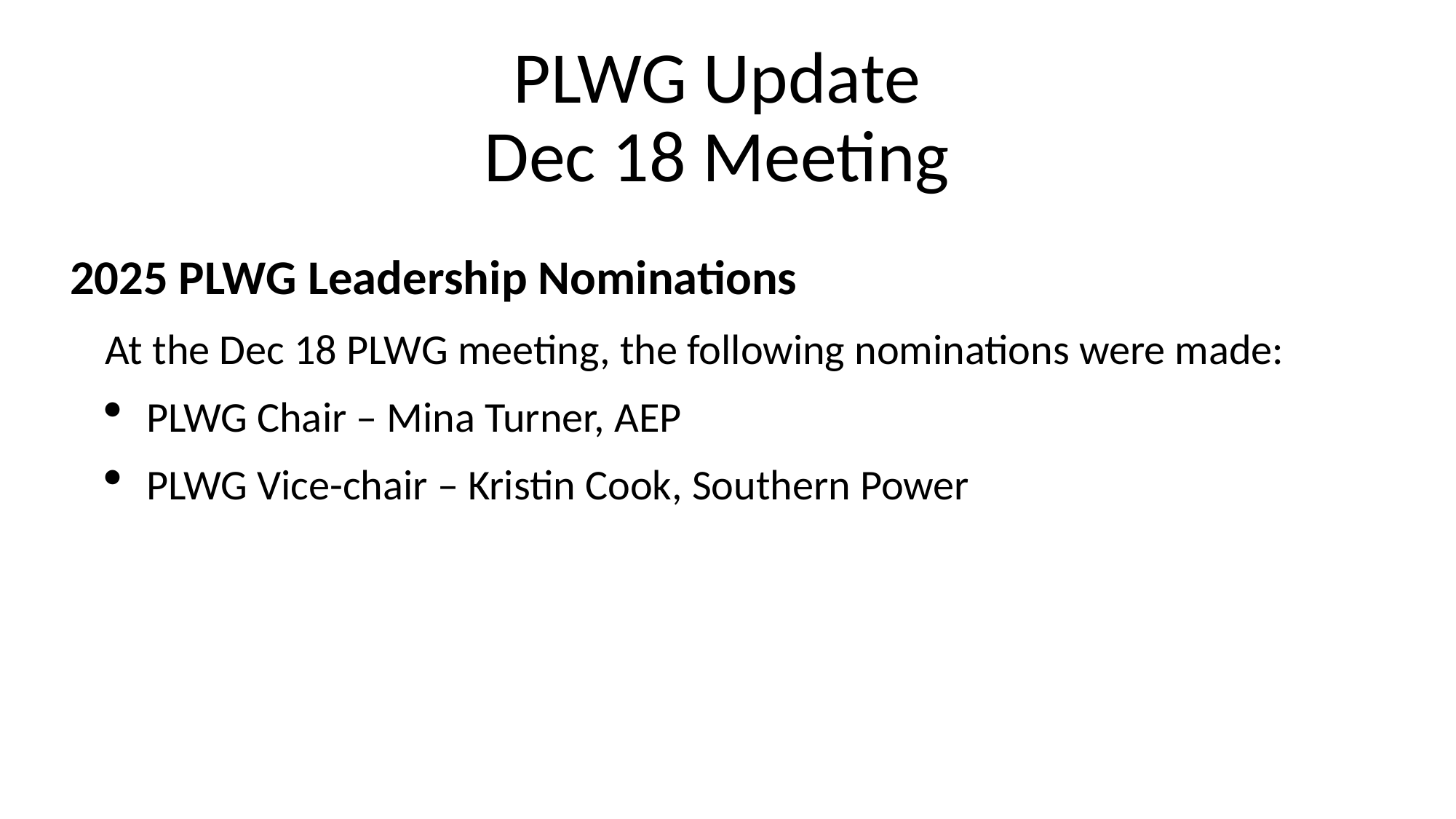

# PLWG Update Dec 18 Meeting
2025 PLWG Leadership Nominations
At the Dec 18 PLWG meeting, the following nominations were made:
PLWG Chair – Mina Turner, AEP
PLWG Vice-chair – Kristin Cook, Southern Power